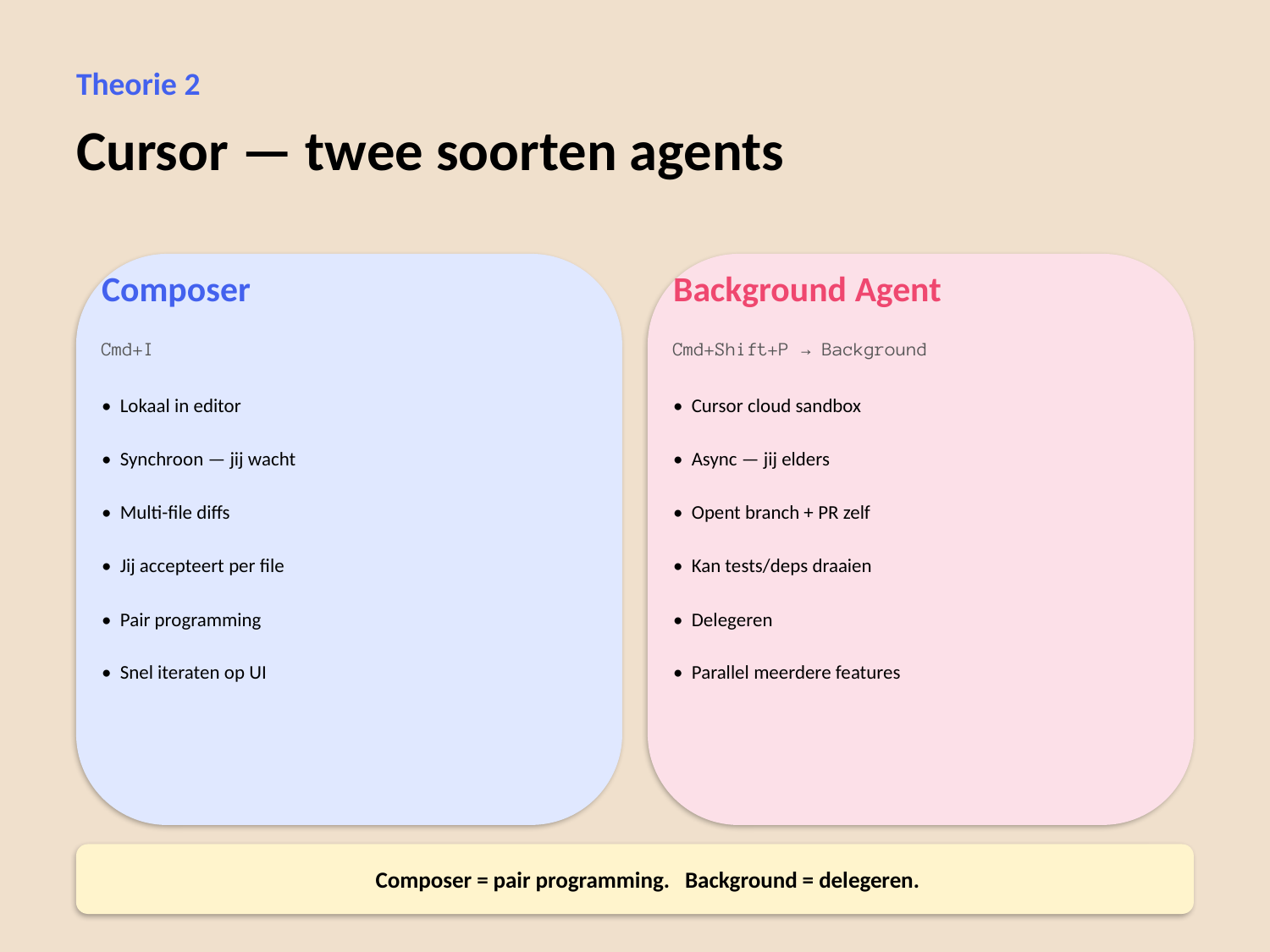

Theorie 2
Cursor — twee soorten agents

Composer
Background Agent
Cmd+I
Cmd+Shift+P → Background
•  Lokaal in editor
•  Cursor cloud sandbox
•  Synchroon — jij wacht
•  Async — jij elders
•  Multi-file diffs
•  Opent branch + PR zelf
•  Jij accepteert per file
•  Kan tests/deps draaien
•  Pair programming
•  Delegeren
•  Snel iteraten op UI
•  Parallel meerdere features

Composer = pair programming.   Background = delegeren.